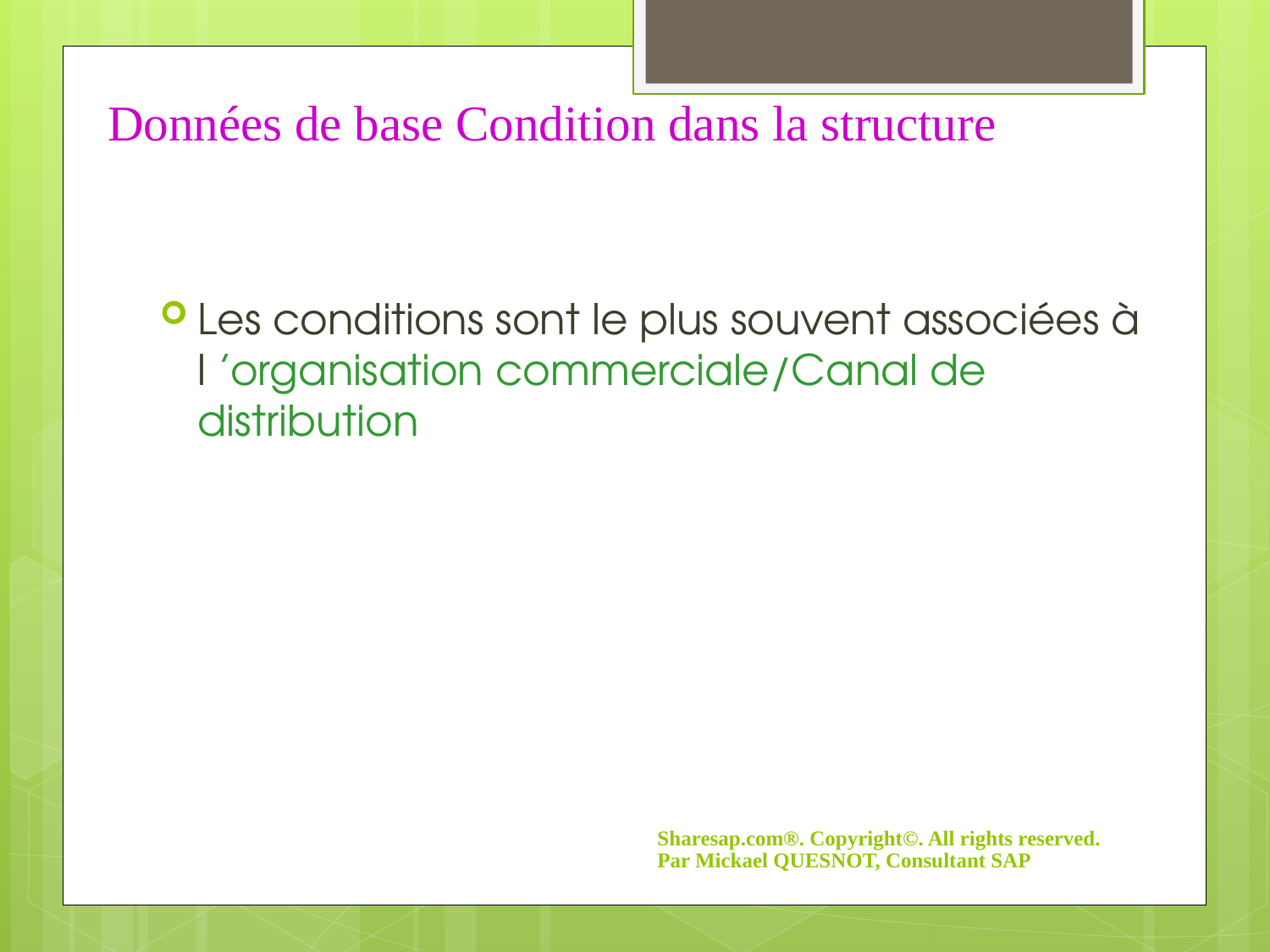

# Données de base Condition dans la structure
Les conditions sont le plus souvent associées à l ’organisation commerciale/Canal de distribution
Sharesap.com®. Copyright©. All rights reserved. Par Mickael QUESNOT, Consultant SAP